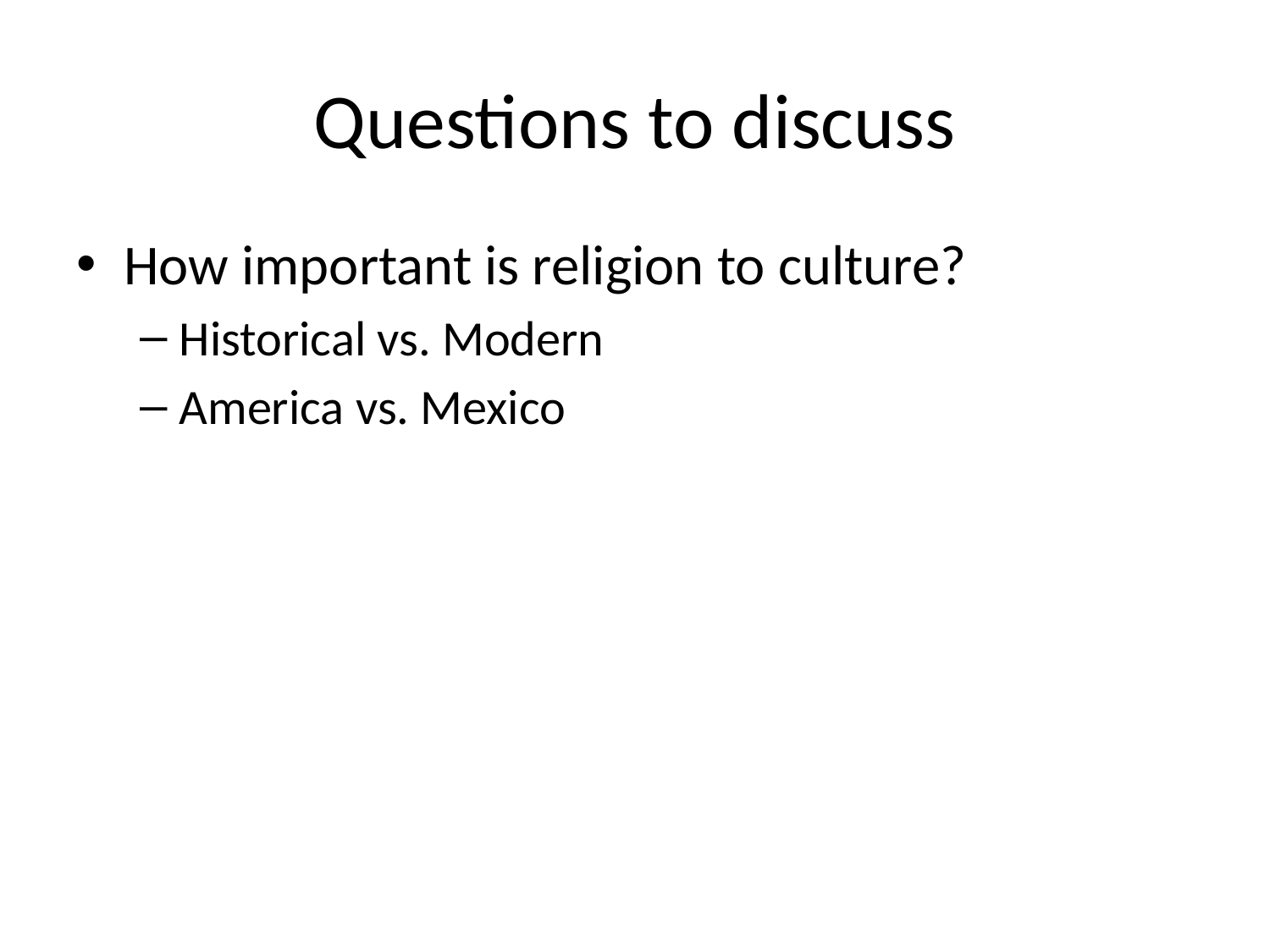

# Questions to discuss
How important is religion to culture?
Historical vs. Modern
America vs. Mexico